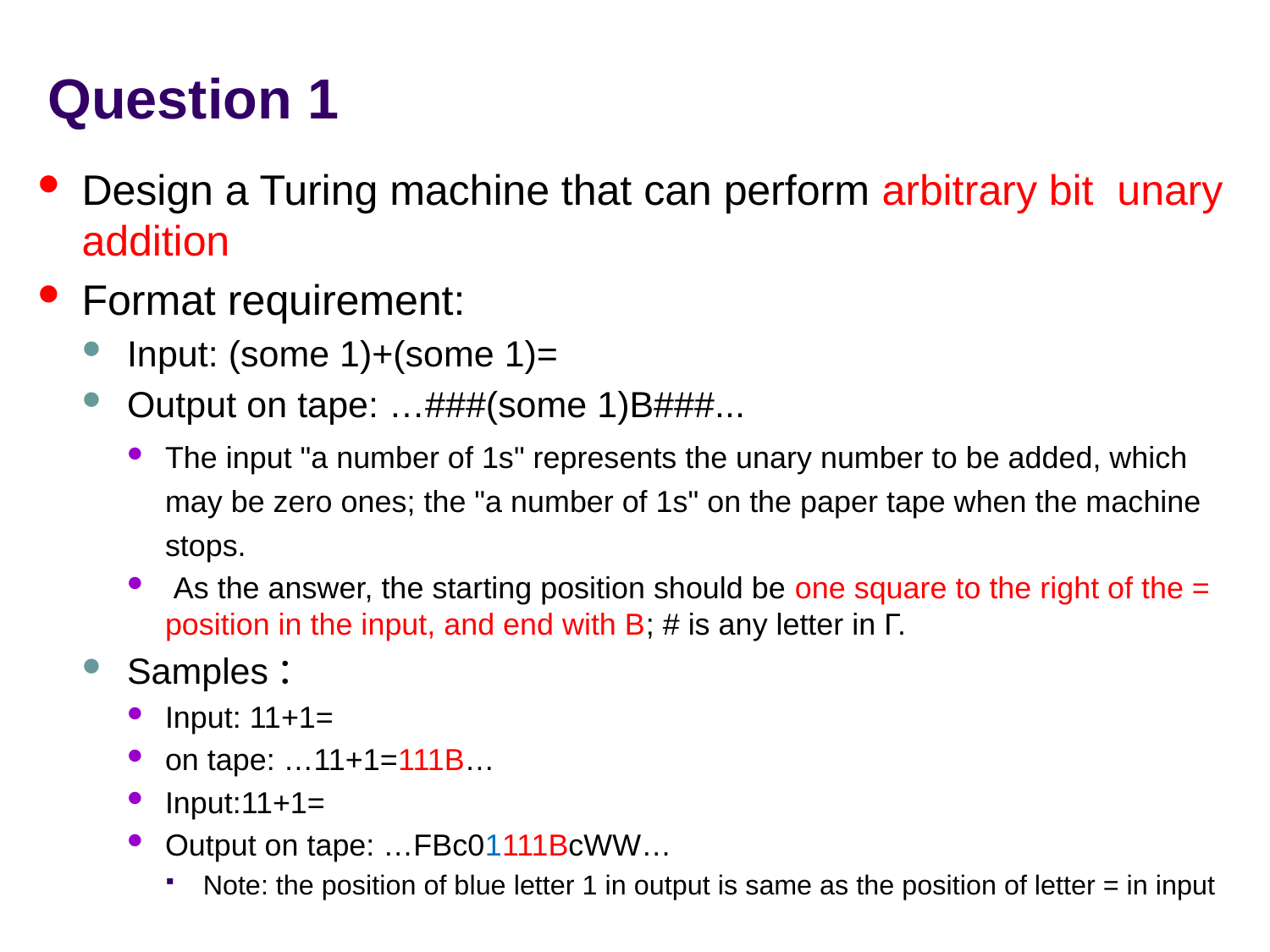

# Question 1
Design a Turing machine that can perform arbitrary bit  unary addition
Format requirement:
Input: (some 1)+(some 1)=
Output on tape: …###(some 1)B###...
The input "a number of 1s" represents the unary number to be added, which may be zero ones; the "a number of 1s" on the paper tape when the machine stops.
 As the answer, the starting position should be one square to the right of the = position in the input, and end with B; # is any letter in Γ.
Samples：
Input: 11+1=
on tape: …11+1=111B…
Input:11+1=
Output on tape: …FBc01111BcWW…
Note: the position of blue letter 1 in output is same as the position of letter = in input